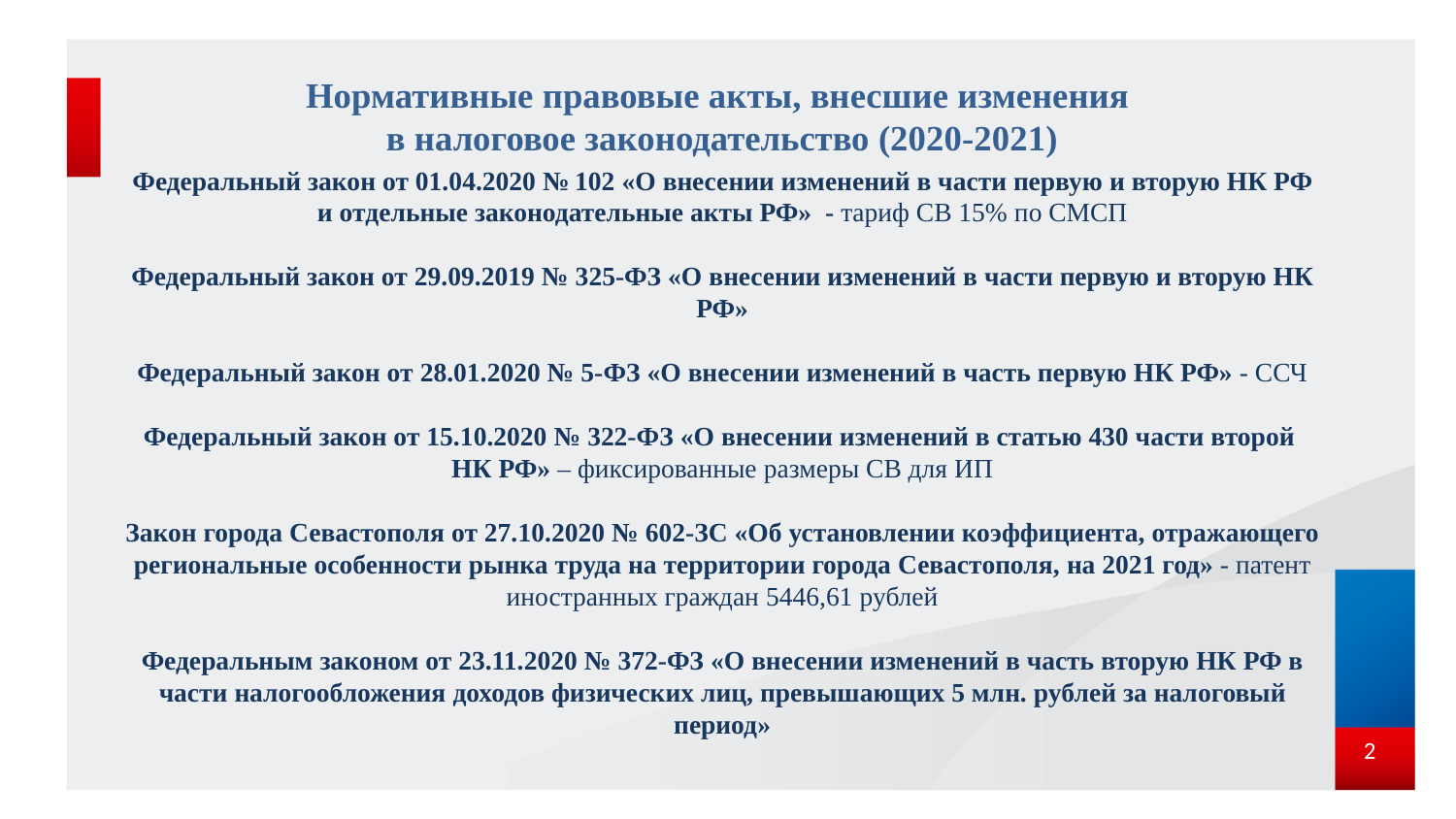

Нормативные правовые акты, внесшие изменения
в налоговое законодательство (2020-2021)
Федеральный закон от 01.04.2020 № 102 «О внесении изменений в части первую и вторую НК РФ и отдельные законодательные акты РФ»  - тариф СВ 15% по СМСП

Федеральный закон от 29.09.2019 № 325-ФЗ «О внесении изменений в части первую и вторую НК РФ»

Федеральный закон от 28.01.2020 № 5-ФЗ «О внесении изменений в часть первую НК РФ» - ССЧ

Федеральный закон от 15.10.2020 № 322-ФЗ «О внесении изменений в статью 430 части второй  НК РФ» – фиксированные размеры СВ для ИП

Закон города Севастополя от 27.10.2020 № 602-ЗС «Об установлении коэффициента, отражающего региональные особенности рынка труда на территории города Севастополя, на 2021 год» - патент иностранных граждан 5446,61 рублей

Федеральным законом от 23.11.2020 № 372-ФЗ «О внесении изменений в часть вторую НК РФ в части налогообложения доходов физических лиц, превышающих 5 млн. рублей за налоговый период»

2